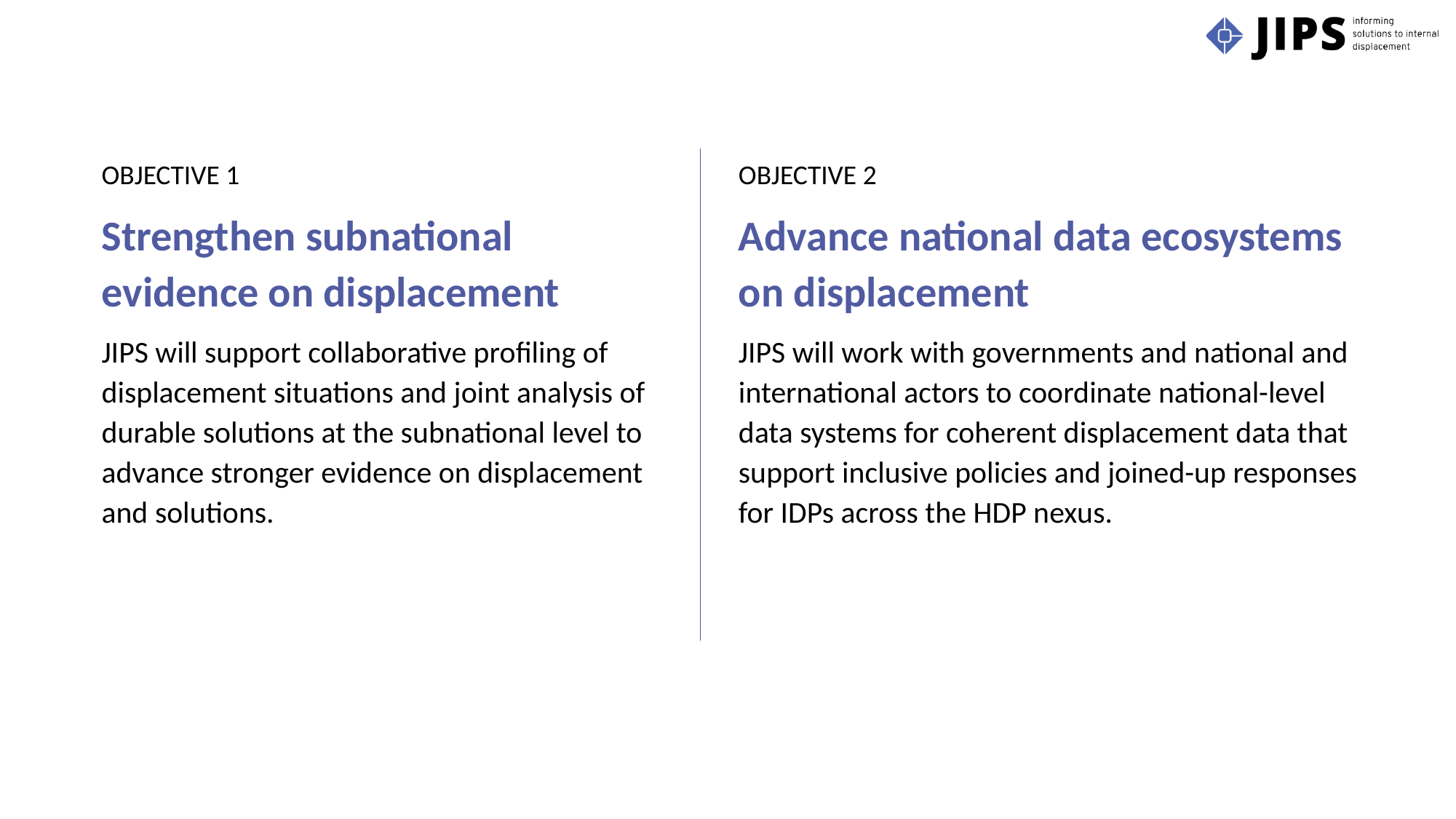

OBJECTIVE 1
Strengthen subnational evidence on displacement
JIPS will support collaborative profiling of displacement situations and joint analysis of durable solutions at the subnational level to advance stronger evidence on displacement and solutions.
OBJECTIVE 2
Advance national data ecosystems on displacement
JIPS will work with governments and national and international actors to coordinate national-level data systems for coherent displacement data that support inclusive policies and joined-up responses for IDPs across the HDP nexus.